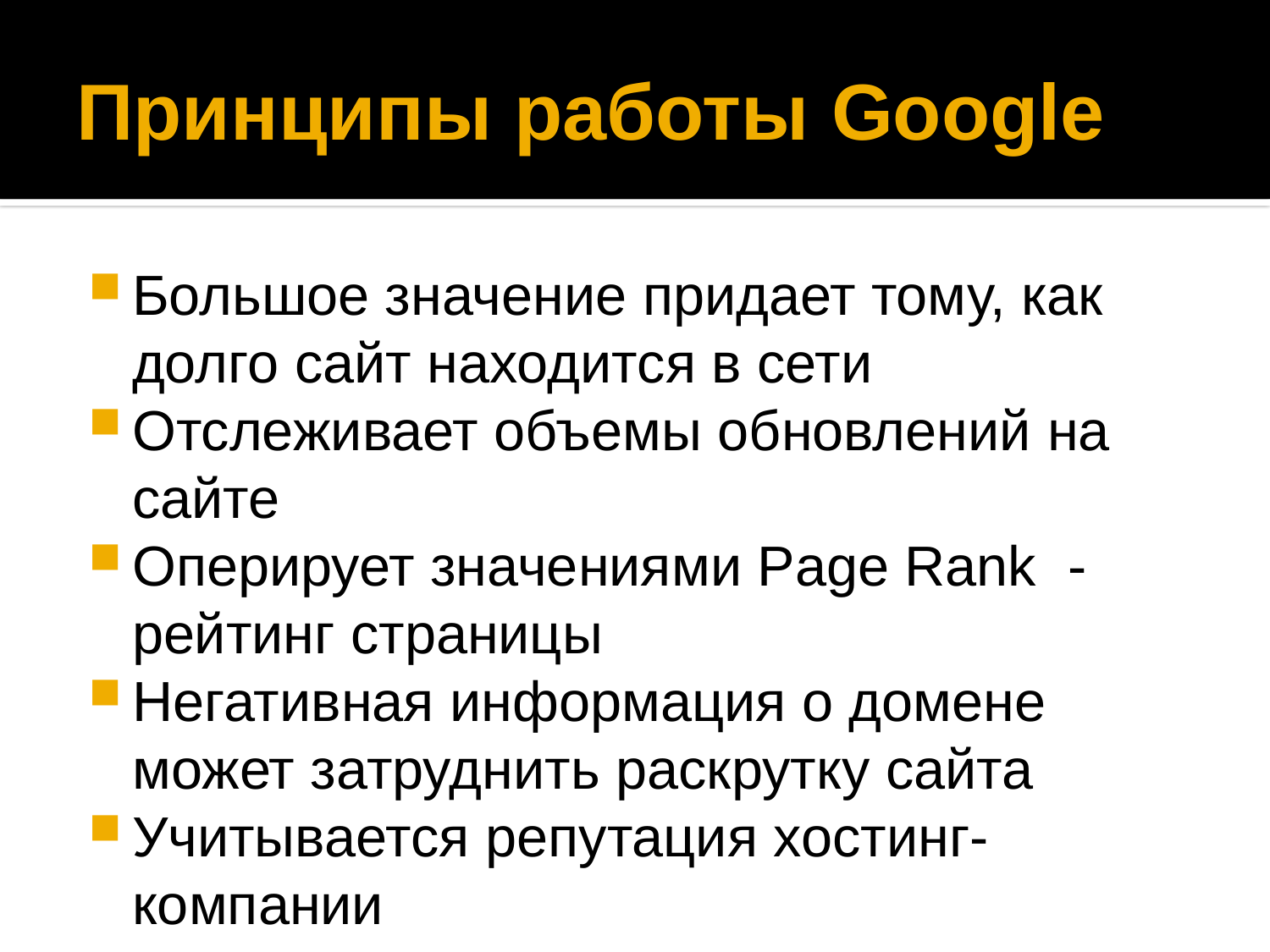

# Принципы работы Google
Большое значение придает тому, как долго сайт находится в сети
Отслеживает объемы обновлений на сайте
Оперирует значениями Page Rank  - рейтинг страницы
Негативная информация о домене может затруднить раскрутку сайта
Учитывается репутация хостинг-компании